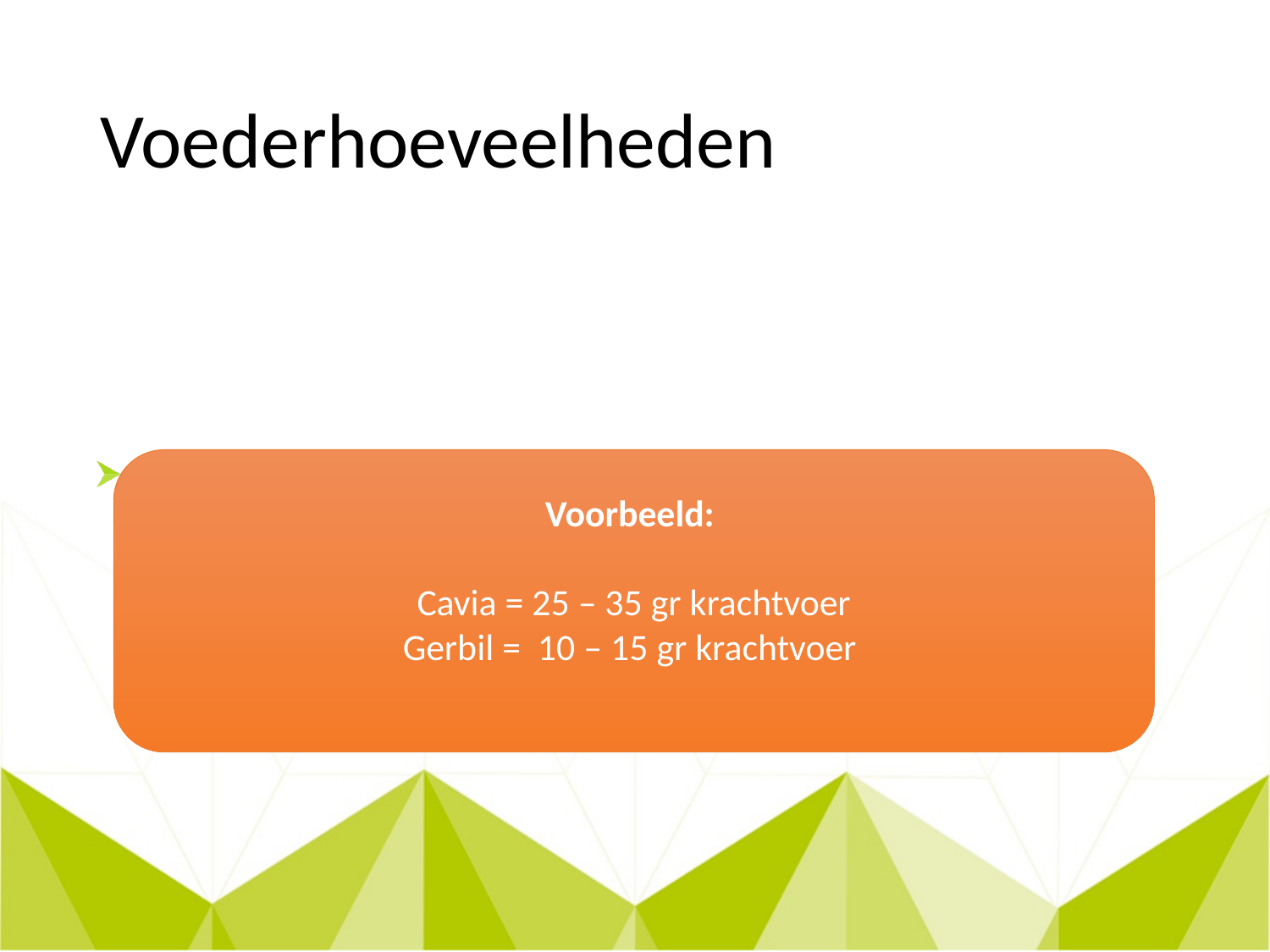

# Voederhoeveelheden
 Verschillend per knaagdiersoort

Voorbeeld:

Cavia = 25 – 35 gr krachtvoer
Gerbil =  10 – 15 gr krachtvoer